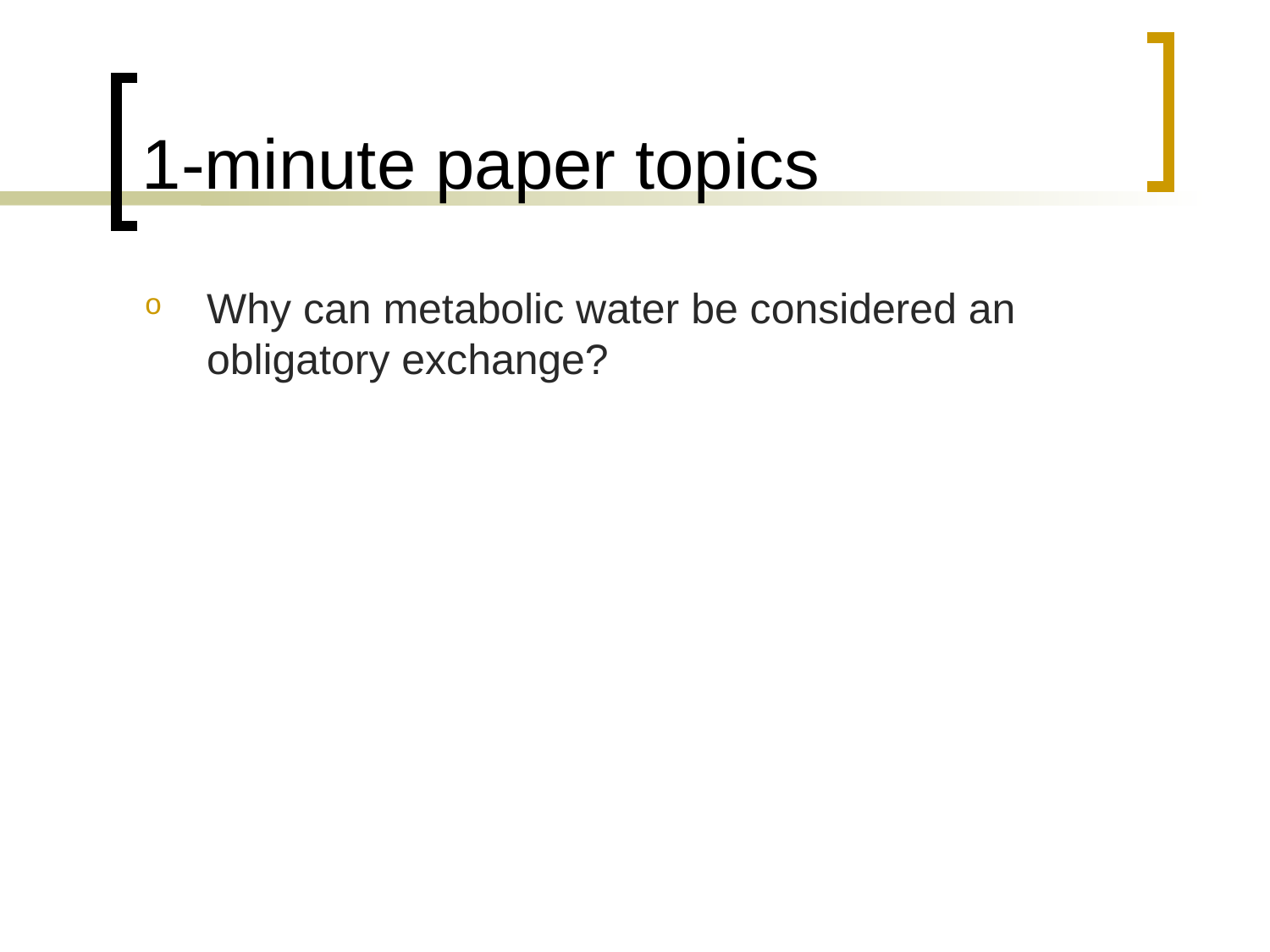

# 1-minute paper topics
Why can metabolic water be considered an obligatory exchange?